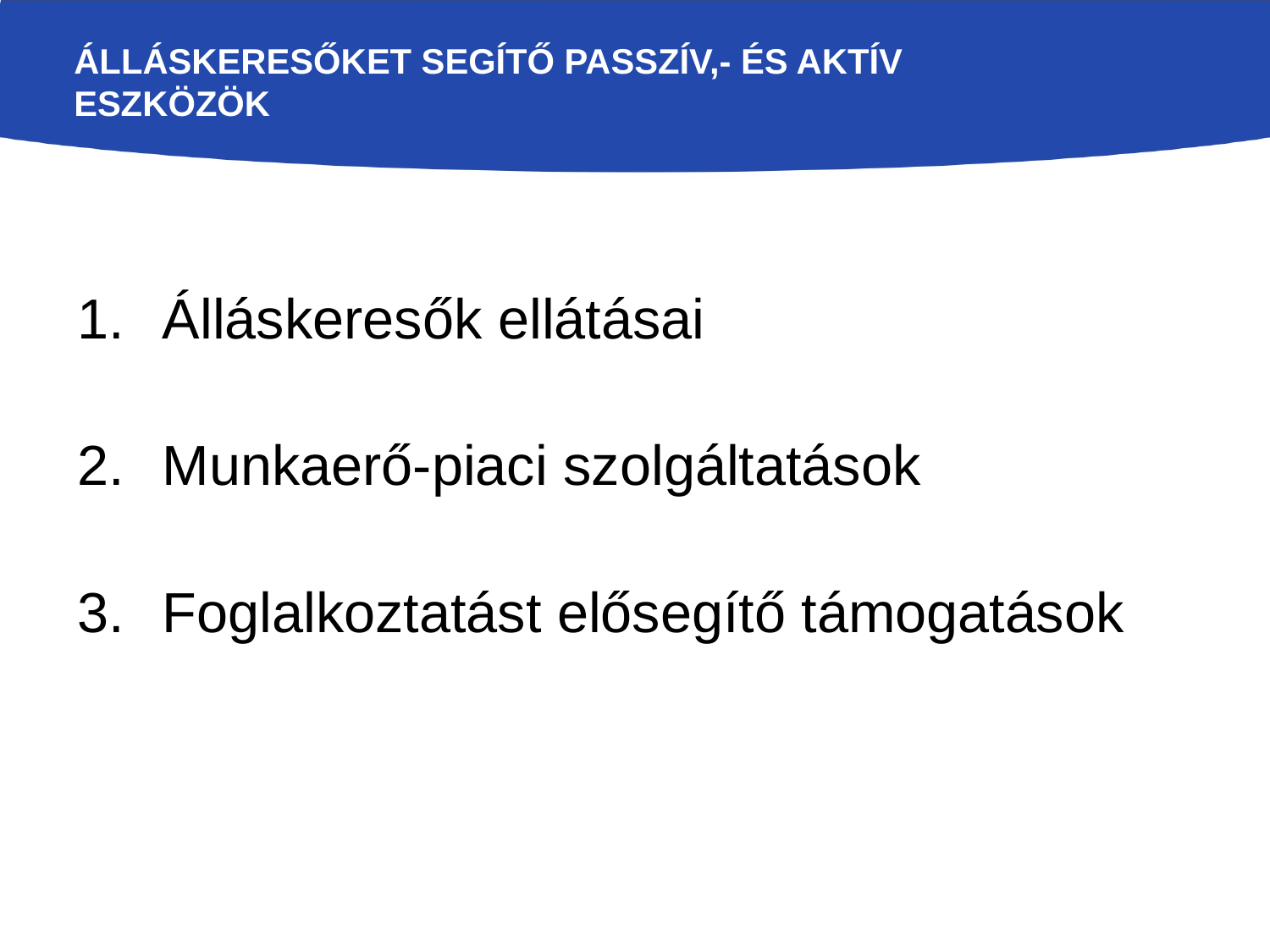

# Álláskeresőket segítő passzív,- és aktív eszközök
Álláskeresők ellátásai
Munkaerő-piaci szolgáltatások
Foglalkoztatást elősegítő támogatások